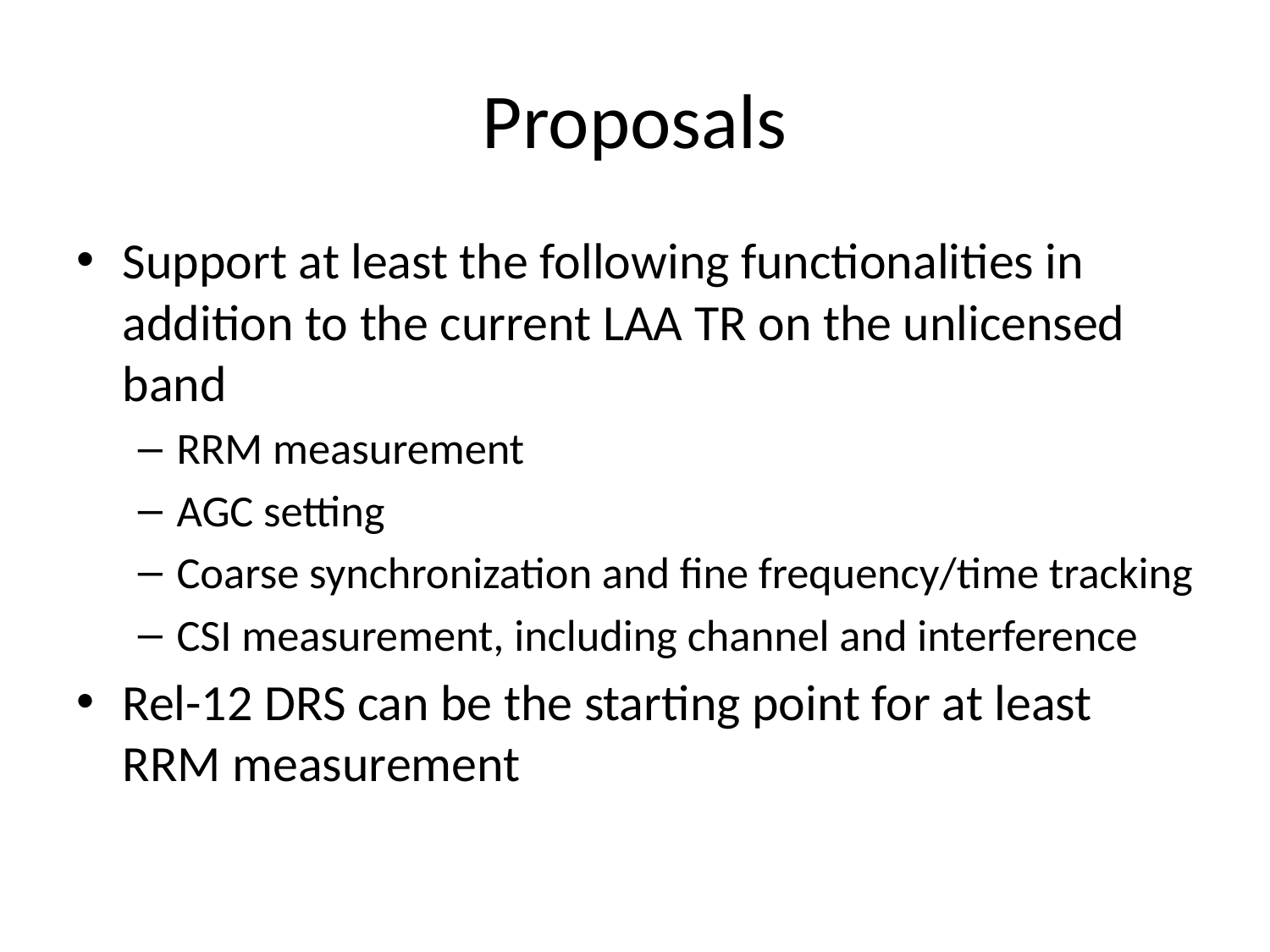

# Proposals
Support at least the following functionalities in addition to the current LAA TR on the unlicensed band
RRM measurement
AGC setting
Coarse synchronization and fine frequency/time tracking
CSI measurement, including channel and interference
Rel-12 DRS can be the starting point for at least RRM measurement